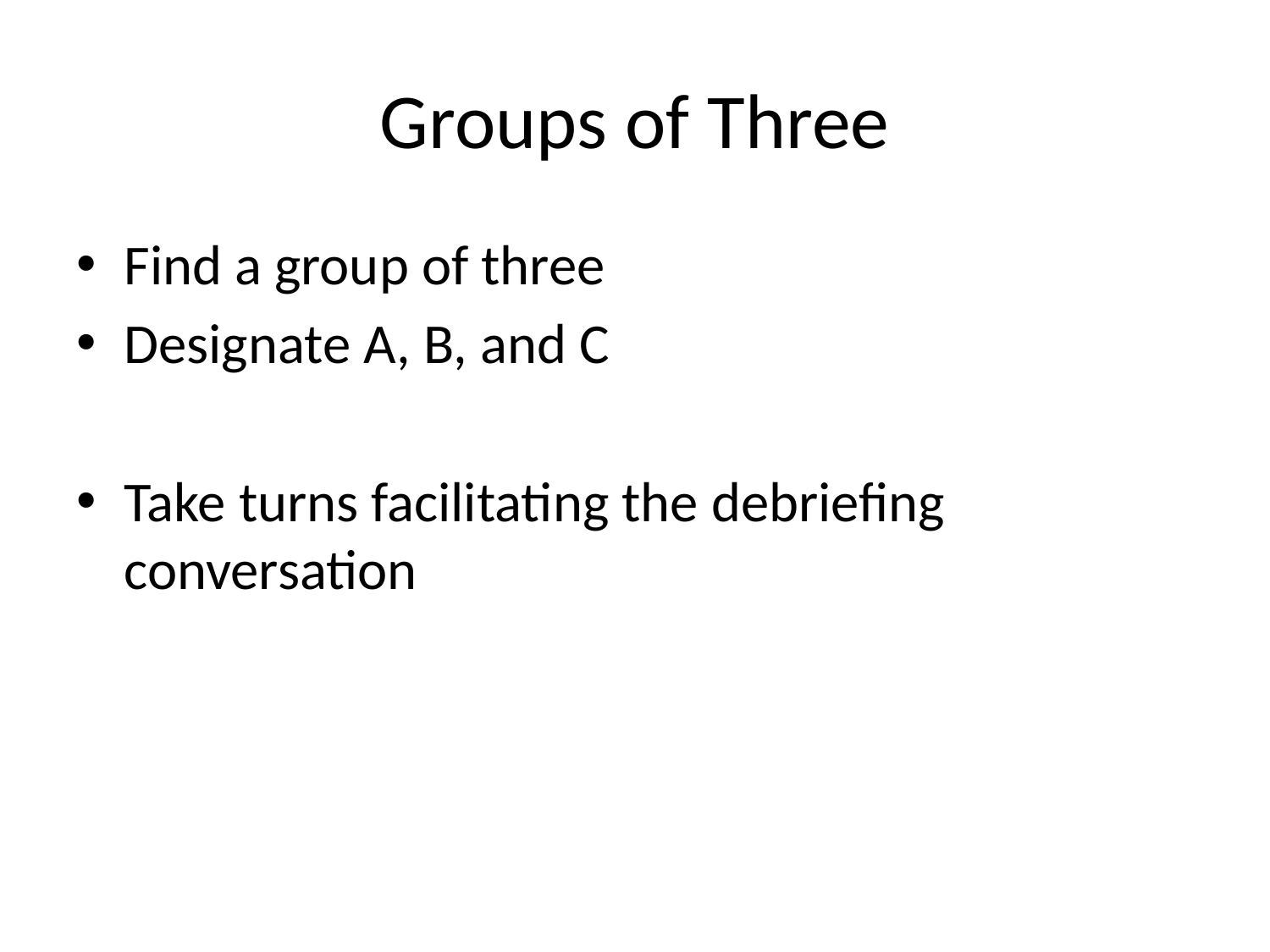

# Groups of Three
Find a group of three
Designate A, B, and C

Take turns facilitating the debriefing conversation